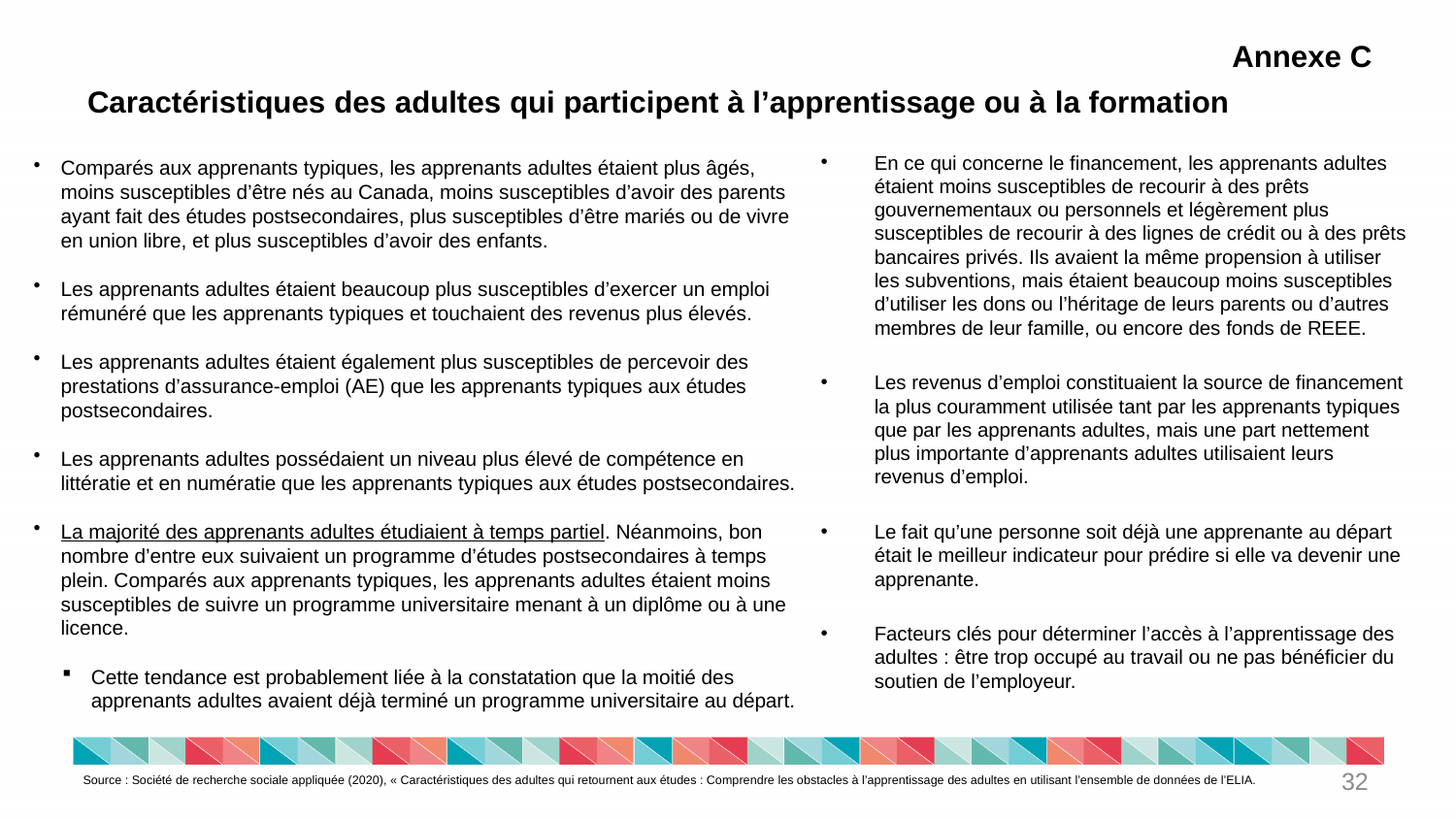

# Caractéristiques des adultes qui participent à l’apprentissage ou à la formation
Annexe C

En ce qui concerne le financement, les apprenants adultes étaient moins susceptibles de recourir à des prêts gouvernementaux ou personnels et légèrement plus susceptibles de recourir à des lignes de crédit ou à des prêts bancaires privés. Ils avaient la même propension à utiliser les subventions, mais étaient beaucoup moins susceptibles d’utiliser les dons ou l’héritage de leurs parents ou d’autres membres de leur famille, ou encore des fonds de REEE.

Les revenus d’emploi constituaient la source de financement la plus couramment utilisée tant par les apprenants typiques que par les apprenants adultes, mais une part nettement plus importante d’apprenants adultes utilisaient leurs revenus d’emploi.

Le fait qu’une personne soit déjà une apprenante au départ était le meilleur indicateur pour prédire si elle va devenir une apprenante.

Facteurs clés pour déterminer l’accès à l’apprentissage des adultes : être trop occupé au travail ou ne pas bénéficier du soutien de l’employeur.

Comparés aux apprenants typiques, les apprenants adultes étaient plus âgés, moins susceptibles d’être nés au Canada, moins susceptibles d’avoir des parents ayant fait des études postsecondaires, plus susceptibles d’être mariés ou de vivre en union libre, et plus susceptibles d’avoir des enfants.

Les apprenants adultes étaient beaucoup plus susceptibles d’exercer un emploi rémunéré que les apprenants typiques et touchaient des revenus plus élevés. ​

Les apprenants adultes étaient également plus susceptibles de percevoir des prestations d’assurance-emploi (AE) que les apprenants typiques aux études postsecondaires.

Les apprenants adultes possédaient un niveau plus élevé de compétence en littératie et en numératie que les apprenants typiques aux études postsecondaires.​

La majorité des apprenants adultes étudiaient à temps partiel. Néanmoins, bon nombre d’entre eux suivaient un programme d’études postsecondaires à temps plein. Comparés aux apprenants typiques, les apprenants adultes étaient moins susceptibles de suivre un programme universitaire menant à un diplôme ou à une licence.

Cette tendance est probablement liée à la constatation que la moitié des apprenants adultes avaient déjà terminé un programme universitaire au départ.
32
Source : Société de recherche sociale appliquée (2020), « Caractéristiques des adultes qui retournent aux études : Comprendre les obstacles à l’apprentissage des adultes en utilisant l’ensemble de données de l’ELIA.